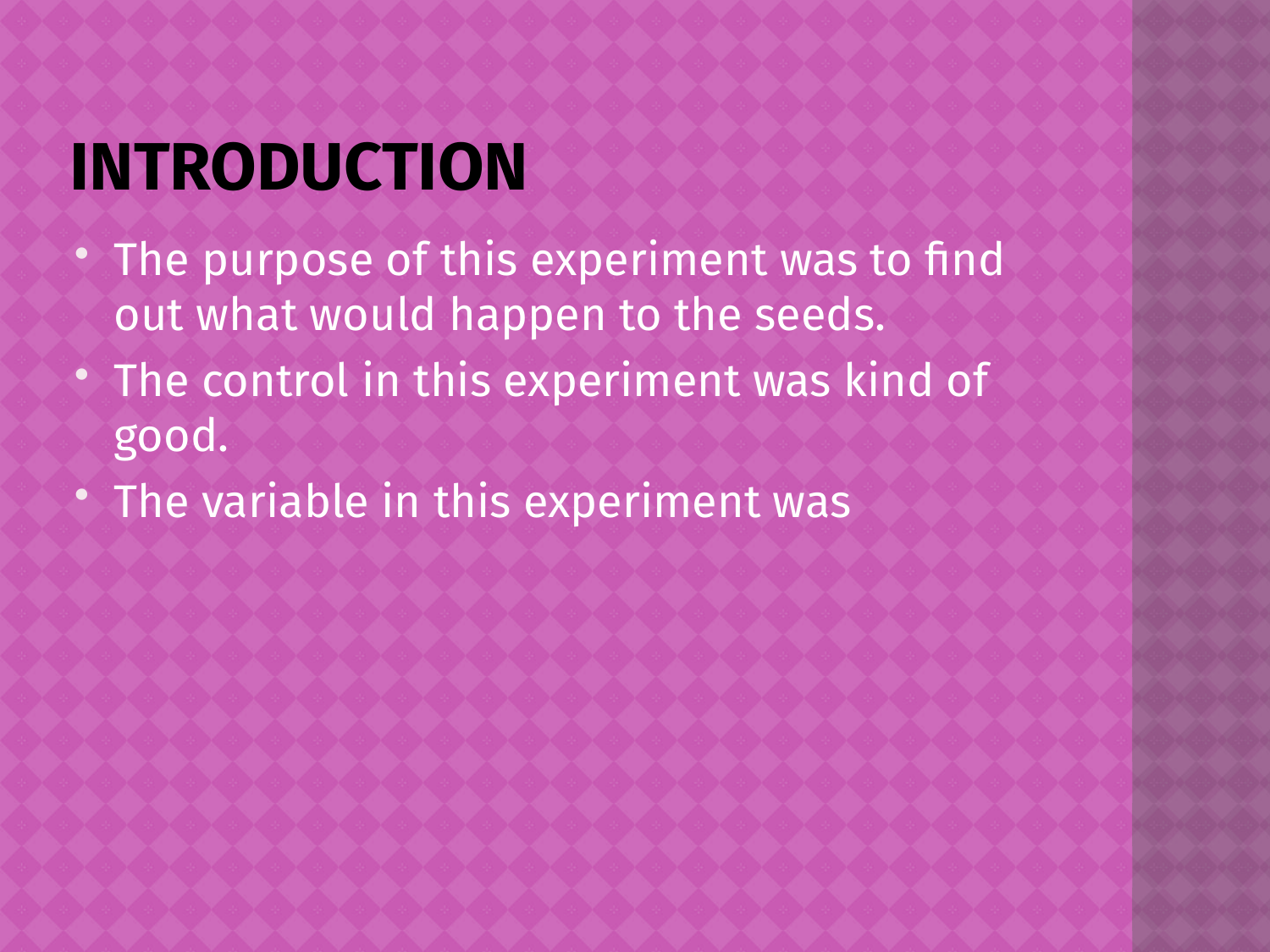

# Introduction
The purpose of this experiment was to find out what would happen to the seeds.
The control in this experiment was kind of good.
The variable in this experiment was